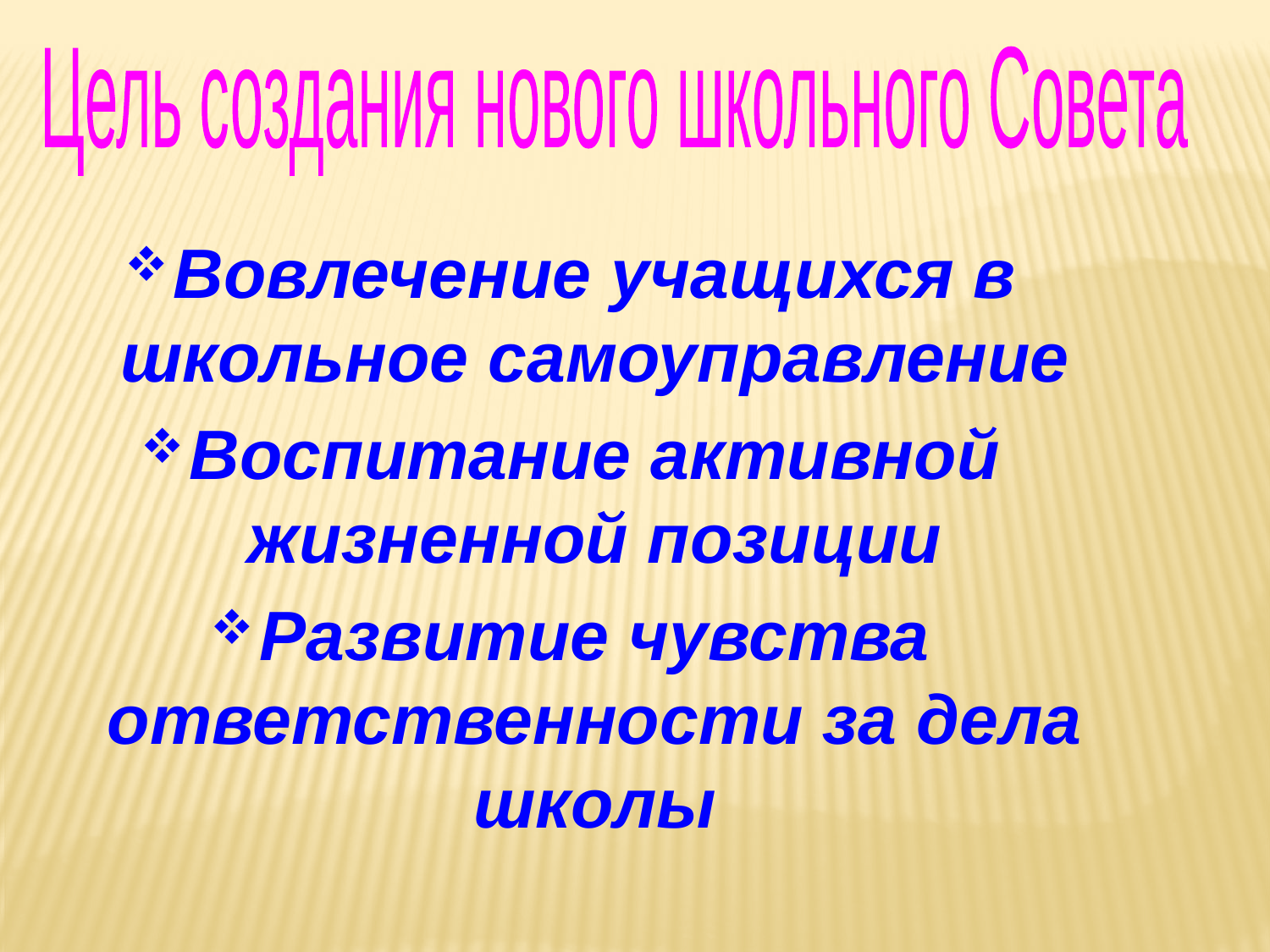

Цель создания нового школьного Совета
Вовлечение учащихся в школьное самоуправление
Воспитание активной жизненной позиции
Развитие чувства ответственности за дела школы